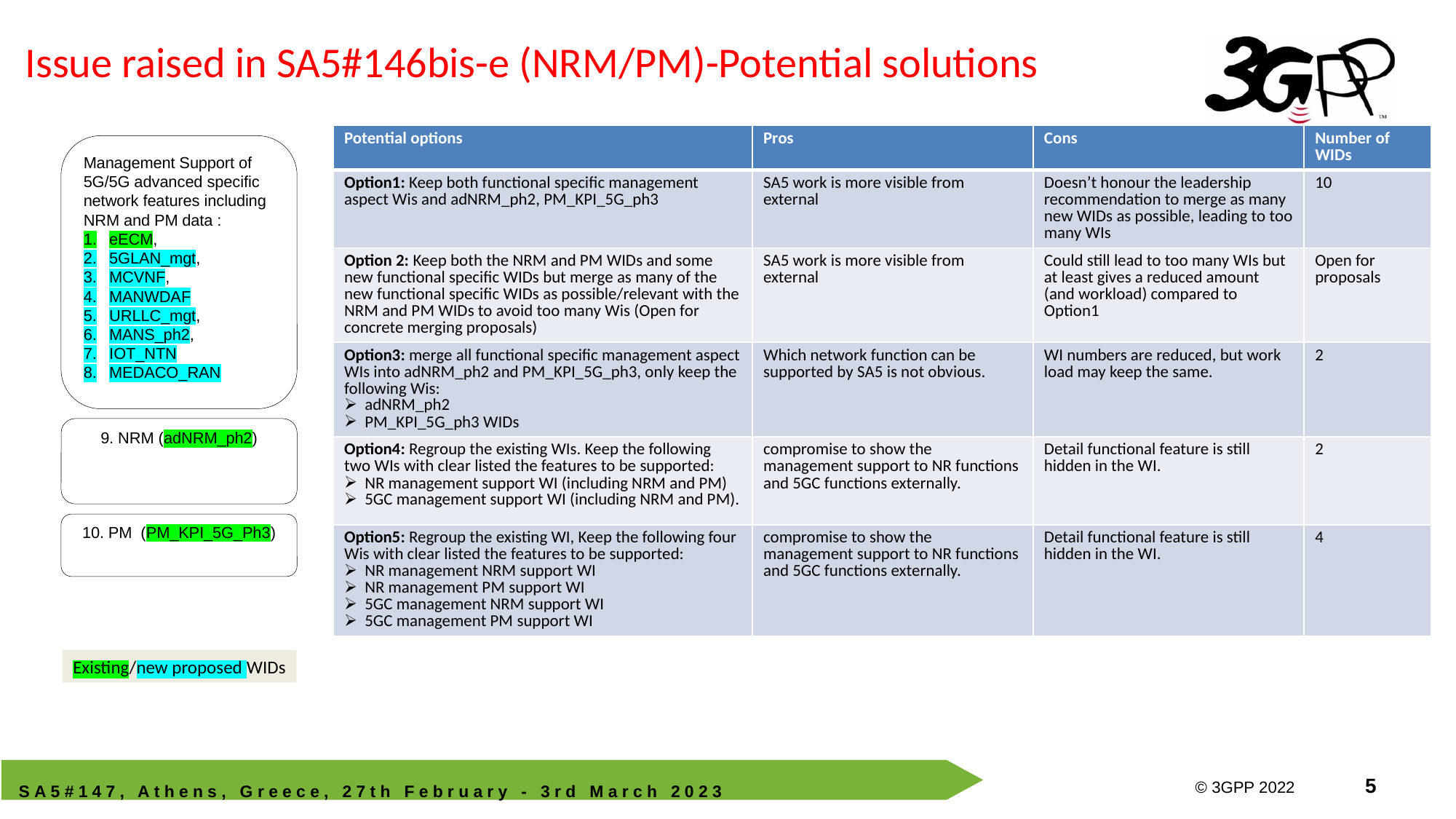

# Issue raised in SA5#146bis-e (NRM/PM)-Potential solutions
| Potential options | Pros | Cons | Number of WIDs |
| --- | --- | --- | --- |
| Option1: Keep both functional specific management aspect Wis and adNRM\_ph2, PM\_KPI\_5G\_ph3 | SA5 work is more visible from external | Doesn’t honour the leadership recommendation to merge as many new WIDs as possible, leading to too many WIs | 10 |
| Option 2: Keep both the NRM and PM WIDs and some new functional specific WIDs but merge as many of the new functional specific WIDs as possible/relevant with the NRM and PM WIDs to avoid too many Wis (Open for concrete merging proposals) | SA5 work is more visible from external | Could still lead to too many WIs but at least gives a reduced amount (and workload) compared to Option1 | Open for proposals |
| Option3: merge all functional specific management aspect WIs into adNRM\_ph2 and PM\_KPI\_5G\_ph3, only keep the following Wis: adNRM\_ph2 PM\_KPI\_5G\_ph3 WIDs | Which network function can be supported by SA5 is not obvious. | WI numbers are reduced, but work load may keep the same. | 2 |
| Option4: Regroup the existing WIs. Keep the following two WIs with clear listed the features to be supported: NR management support WI (including NRM and PM) 5GC management support WI (including NRM and PM). | compromise to show the management support to NR functions and 5GC functions externally. | Detail functional feature is still hidden in the WI. | 2 |
| Option5: Regroup the existing WI, Keep the following four Wis with clear listed the features to be supported: NR management NRM support WI NR management PM support WI 5GC management NRM support WI 5GC management PM support WI | compromise to show the management support to NR functions and 5GC functions externally. | Detail functional feature is still hidden in the WI. | 4 |
Management Support of 5G/5G advanced specific network features including NRM and PM data :
eECM,
5GLAN_mgt,
MCVNF,
MANWDAF
URLLC_mgt,
MANS_ph2,
IOT_NTN
MEDACO_RAN
9. NRM (adNRM_ph2)
10. PM  (PM_KPI_5G_Ph3)
Existing/new proposed WIDs